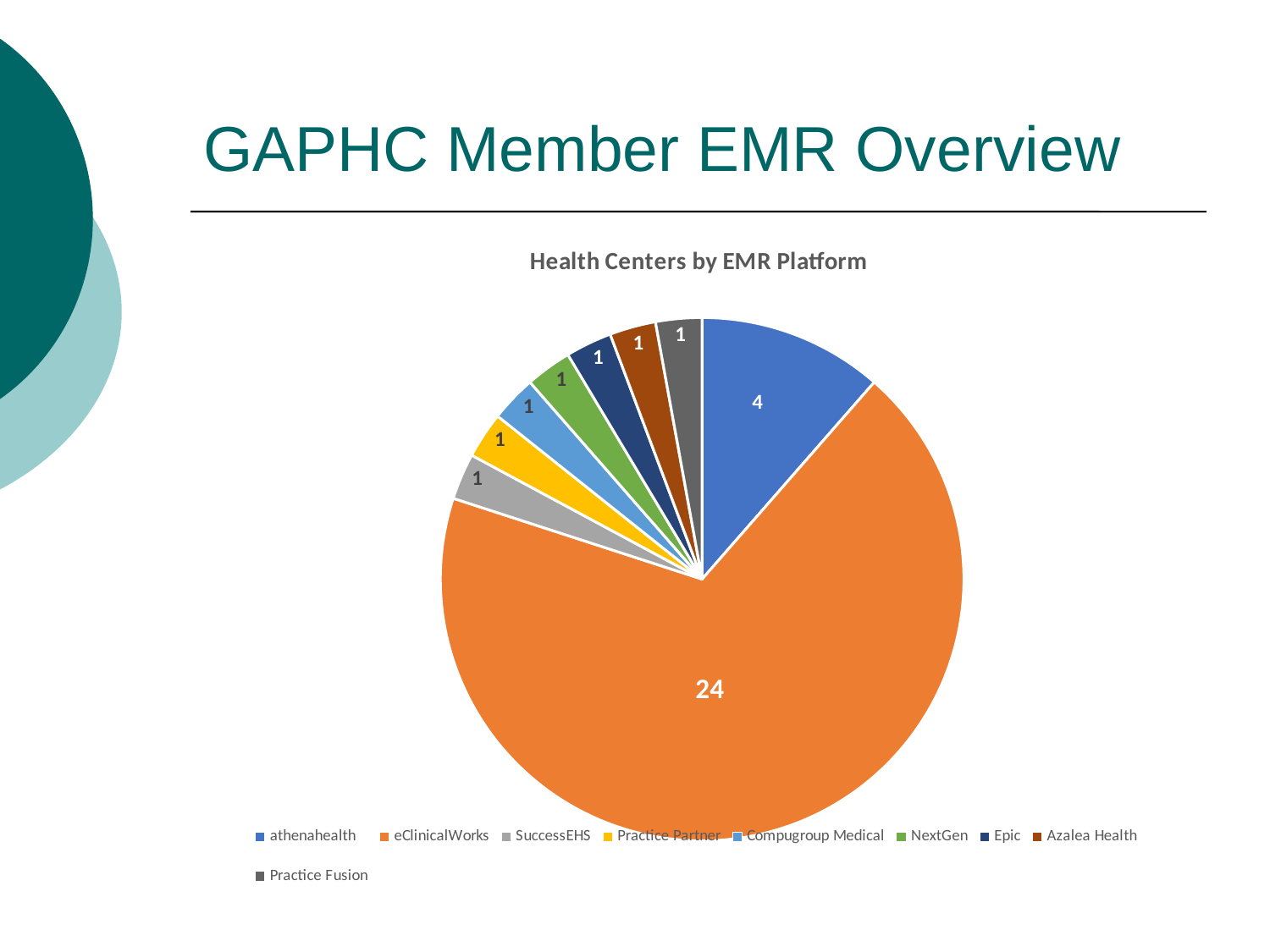

# GAPHC Member EMR Overview

### Chart: Health Centers by EMR Platform

| Category | Health Centers |
|---|---|
| athenahealth | 4.0 |
| eClinicalWorks | 24.0 |
| SuccessEHS | 1.0 |
| Practice Partner | 1.0 |
| Compugroup Medical | 1.0 |
| NextGen | 1.0 |
| Epic | 1.0 |
| Azalea Health | 1.0 |
| Practice Fusion | 1.0 |